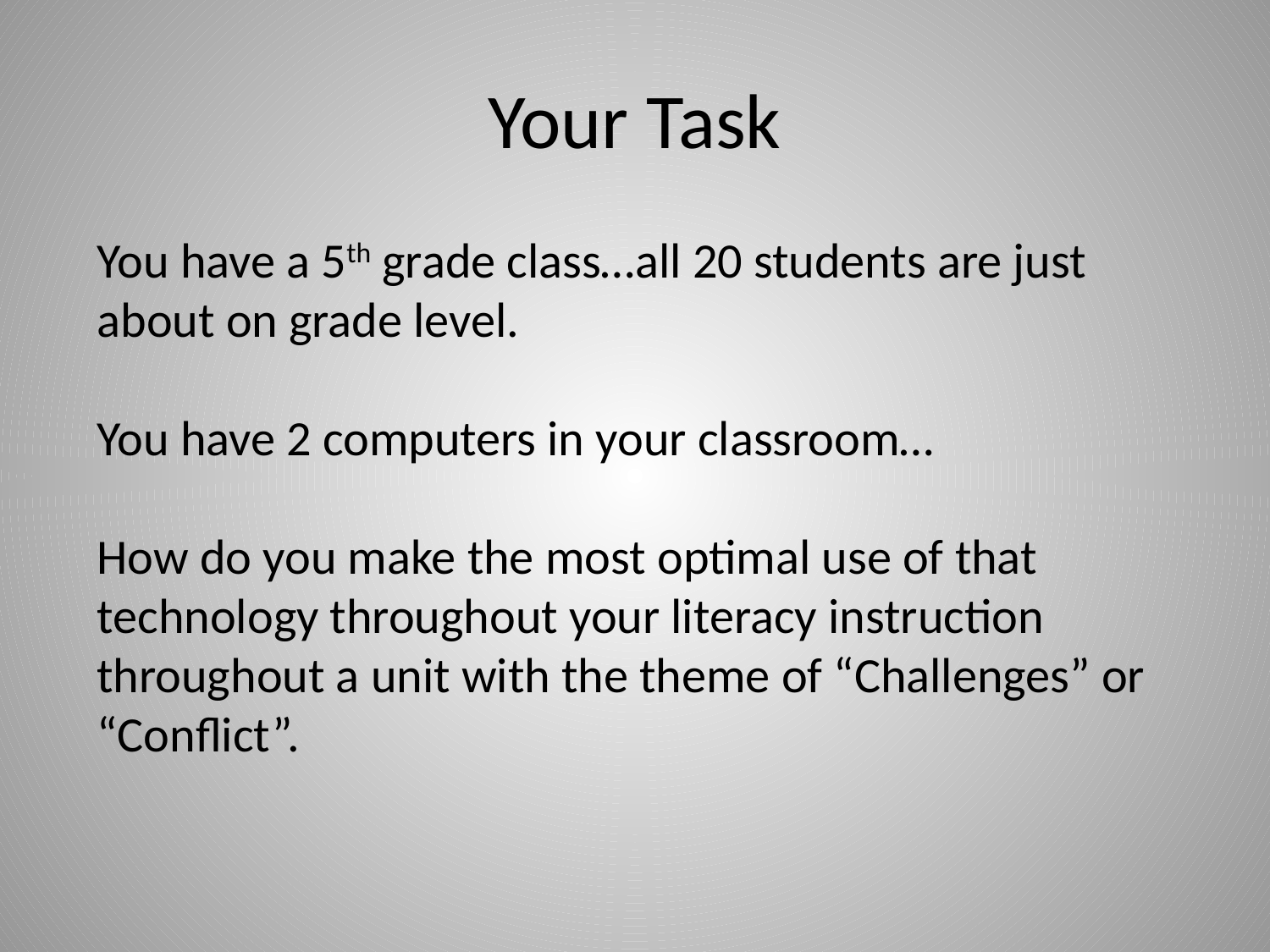

# Your Task

You have a 5th grade class…all 20 students are just about on grade level.

You have 2 computers in your classroom…

How do you make the most optimal use of that technology throughout your literacy instruction throughout a unit with the theme of “Challenges” or “Conflict”.